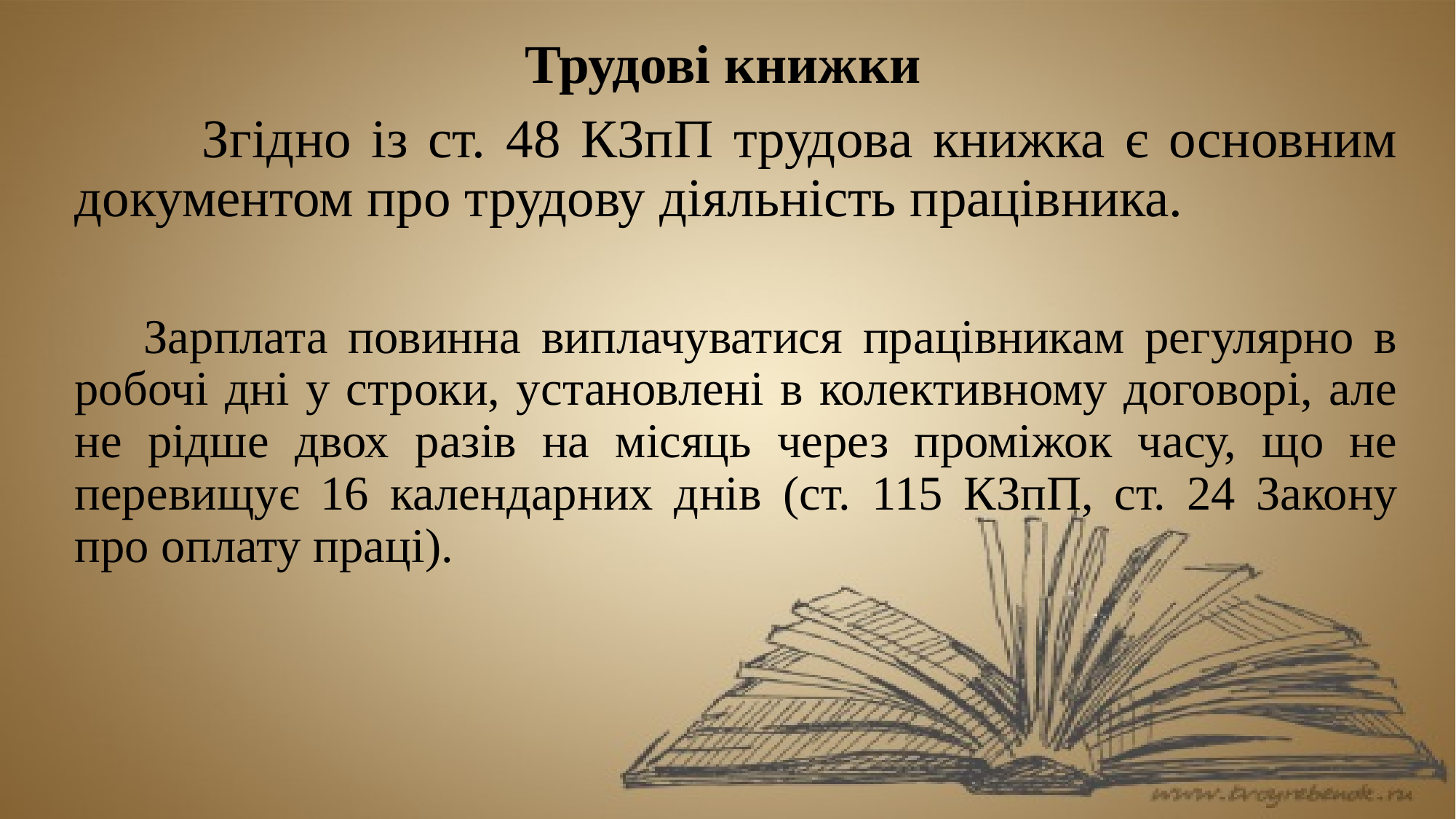

Трудові книжки
         Згідно із ст. 48 КЗпП трудова книжка є основним документом про трудову діяльність працівника.

Зарплата повинна виплачуватися працівникам регулярно в робочі дні у строки, установлені в колективному договорі, але не рідше двох разів на місяць через проміжок часу, що не перевищує 16 календарних днів (ст. 115 КЗпП, ст. 24 Закону про оплату праці).